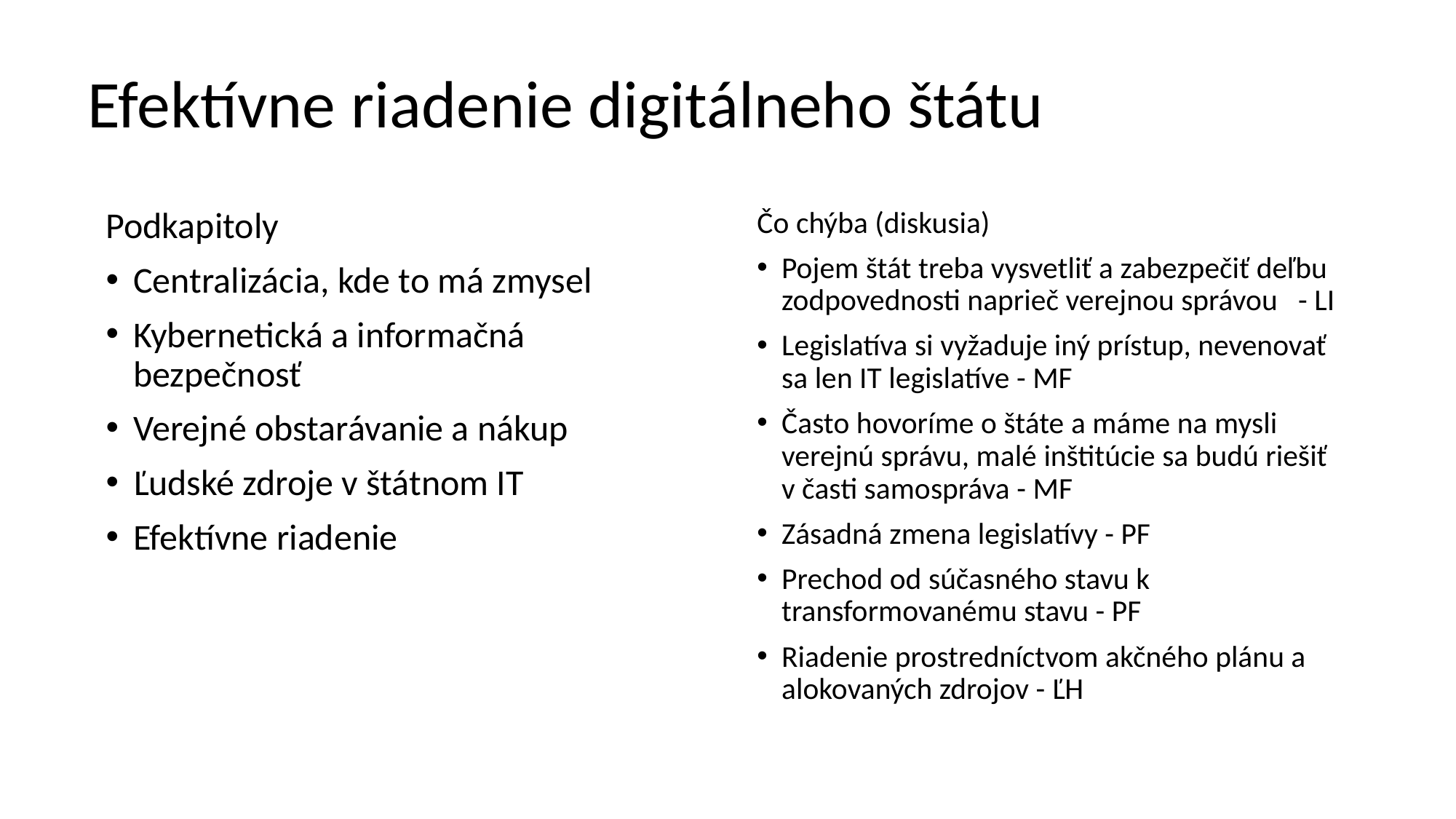

# Efektívne riadenie digitálneho štátu
Podkapitoly
Centralizácia, kde to má zmysel
Kybernetická a informačná bezpečnosť
Verejné obstarávanie a nákup
Ľudské zdroje v štátnom IT
Efektívne riadenie
Čo chýba (diskusia)
Pojem štát treba vysvetliť a zabezpečiť deľbu zodpovednosti naprieč verejnou správou   - LI
Legislatíva si vyžaduje iný prístup, nevenovať sa len IT legislatíve - MF
Často hovoríme o štáte a máme na mysli verejnú správu, malé inštitúcie sa budú riešiť v časti samospráva - MF
Zásadná zmena legislatívy - PF
Prechod od súčasného stavu k transformovanému stavu - PF
Riadenie prostredníctvom akčného plánu a alokovaných zdrojov - ĽH